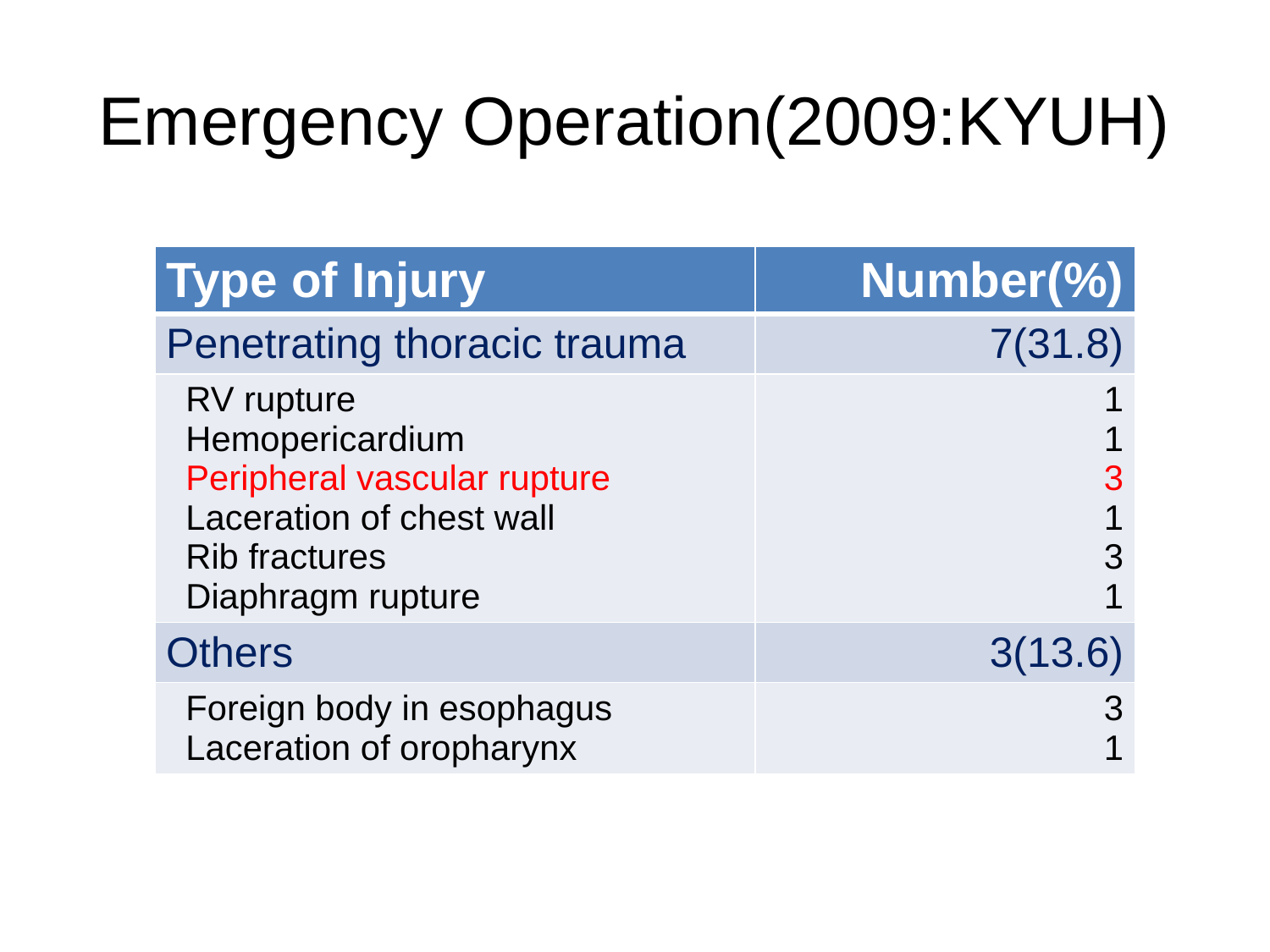

# Emergency Operation(2009:KYUH)
| Type of Injury | Number(%) |
| --- | --- |
| Penetrating thoracic trauma | 7(31.8) |
| RV rupture Hemopericardium Peripheral vascular rupture Laceration of chest wall Rib fractures Diaphragm rupture | 1 1 3 1 3 1 |
| Others | 3(13.6) |
| Foreign body in esophagus Laceration of oropharynx | 3 1 |